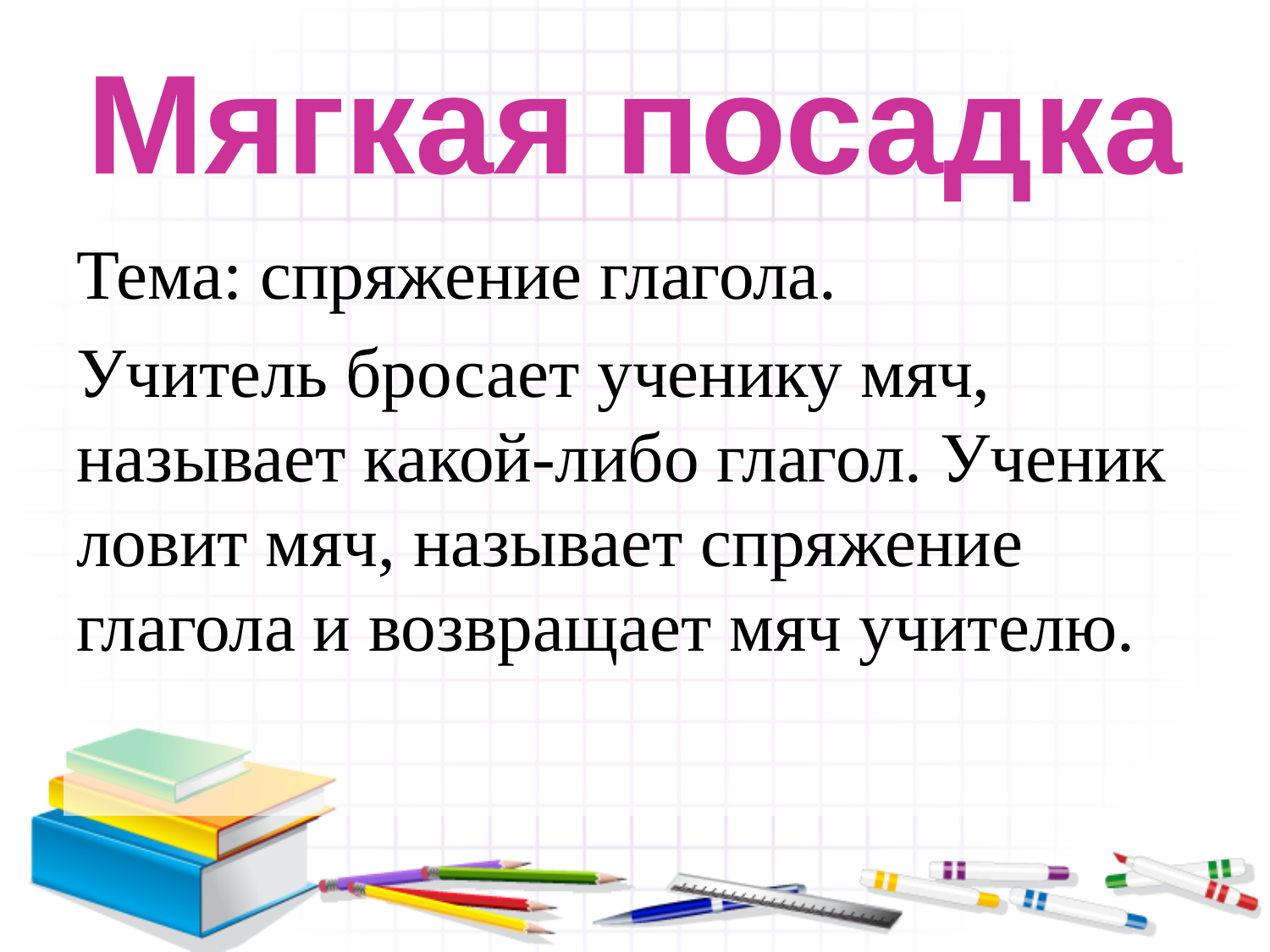

# Мягкая посадка
Тема: спряжение глагола.
Учитель бросает ученику мяч, называет какой-либо глагол. Ученик ловит мяч, называет спряжение глагола и возвращает мяч учителю.